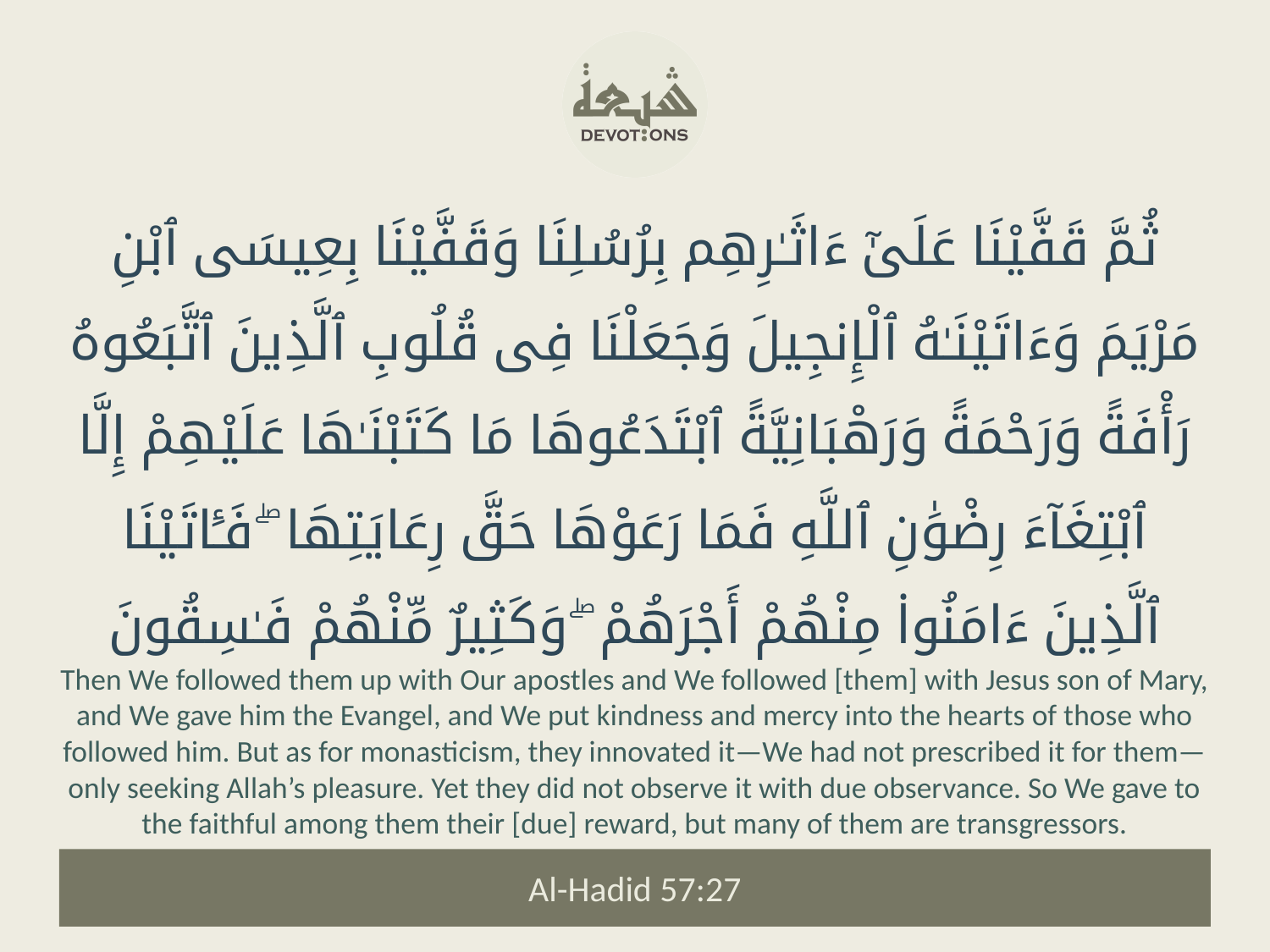

ثُمَّ قَفَّيْنَا عَلَىٰٓ ءَاثَـٰرِهِم بِرُسُلِنَا وَقَفَّيْنَا بِعِيسَى ٱبْنِ مَرْيَمَ وَءَاتَيْنَـٰهُ ٱلْإِنجِيلَ وَجَعَلْنَا فِى قُلُوبِ ٱلَّذِينَ ٱتَّبَعُوهُ رَأْفَةً وَرَحْمَةً وَرَهْبَانِيَّةً ٱبْتَدَعُوهَا مَا كَتَبْنَـٰهَا عَلَيْهِمْ إِلَّا ٱبْتِغَآءَ رِضْوَٰنِ ٱللَّهِ فَمَا رَعَوْهَا حَقَّ رِعَايَتِهَا ۖ فَـَٔاتَيْنَا ٱلَّذِينَ ءَامَنُوا۟ مِنْهُمْ أَجْرَهُمْ ۖ وَكَثِيرٌ مِّنْهُمْ فَـٰسِقُونَ
Then We followed them up with Our apostles and We followed [them] with Jesus son of Mary, and We gave him the Evangel, and We put kindness and mercy into the hearts of those who followed him. But as for monasticism, they innovated it—We had not prescribed it for them—only seeking Allah’s pleasure. Yet they did not observe it with due observance. So We gave to the faithful among them their [due] reward, but many of them are transgressors.
Al-Hadid 57:27